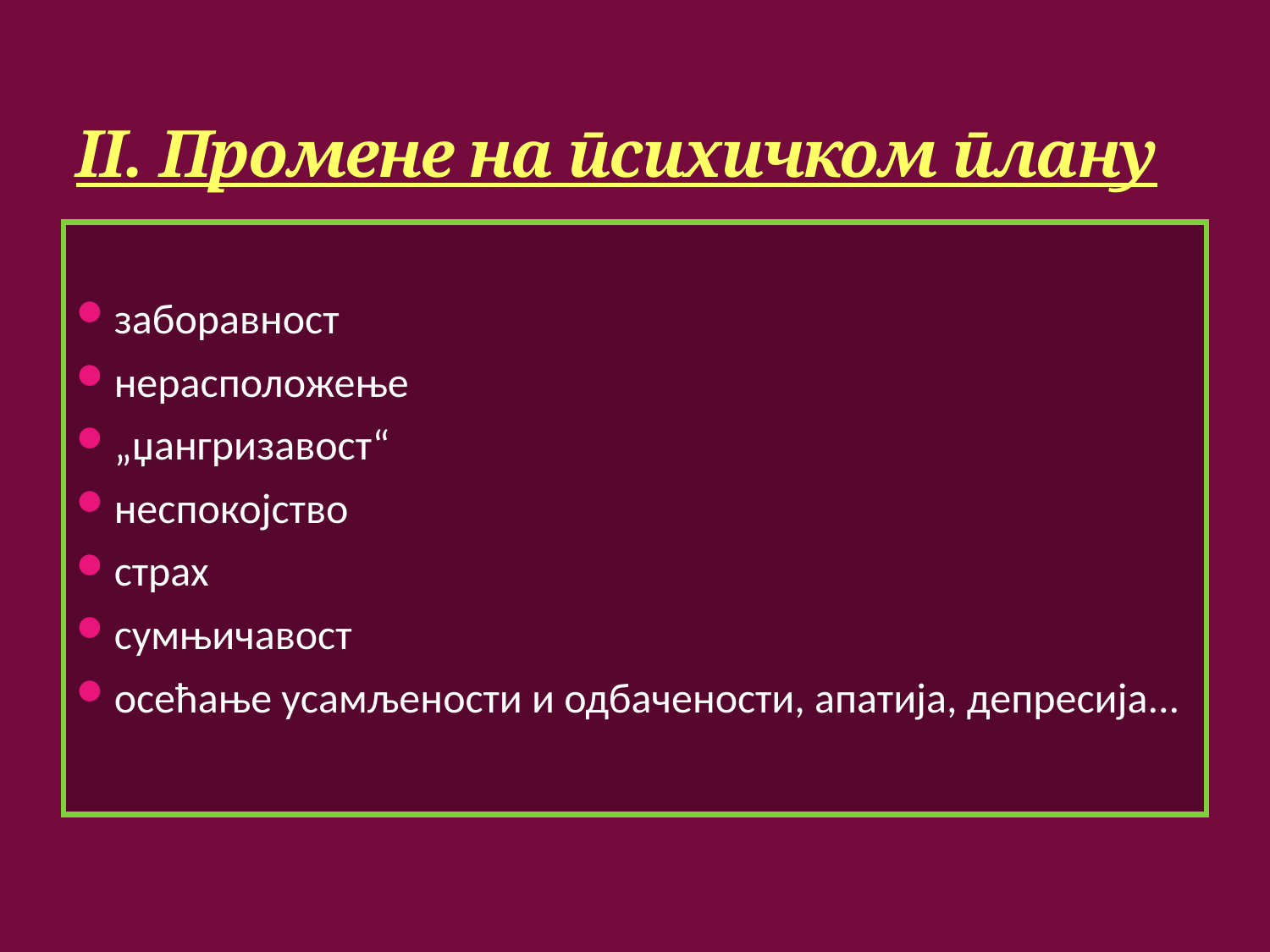

# II. Промене на психичком плану

заборавност
нерасположење
„џангризавост“
неспокојство
страх
сумњичавост
осећање усамљености и одбачености, апатија, депресија...